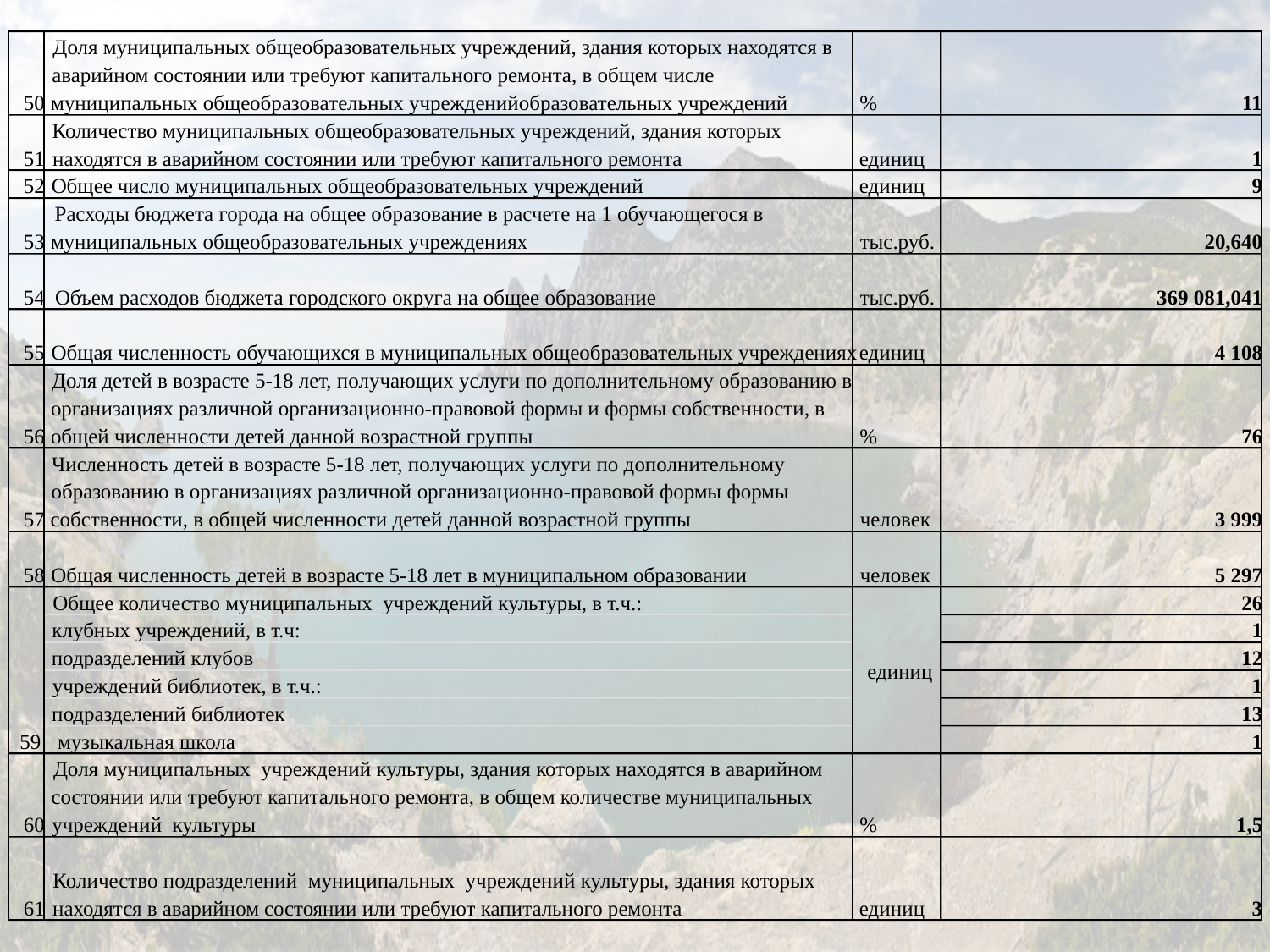

Доля муниципальных общеобразовательных учреждений, здания которых находятся в
аварийном состоянии или требуют капитального ремонта, в общем числе
50
муниципальных общеобразовательных учрежденийобразовательных учреждений
%
11

Количество муниципальных общеобразовательных учреждений, здания которых
51
находятся в аварийном состоянии или требуют капитального ремонта
единиц
1

52
Общее число муниципальных общеобразовательных учреждений
единиц
9

Расходы бюджета города на общее образование в расчете на 1 обучающегося в
53
муниципальных общеобразовательных учреждениях
тыс.руб.
20,640

54
Объем расходов бюджета городского округа на общее образование
тыс.руб.
369 081,041

55
Общая численность обучающихся в муниципальных общеобразовательных учреждениях
единиц
4 108

Доля детей в возрасте 5-18 лет, получающих услуги по дополнительному образованию в
организациях различной организационно-правовой формы и формы собственности, в
56
общей численности детей данной возрастной группы
%
76

Численность детей в возрасте 5-18 лет, получающих услуги по дополнительному
образованию в организациях различной организационно-правовой формы формы
57
собственности, в общей численности детей данной возрастной группы
человек
3 999

58
Общая численность детей в возрасте 5-18 лет в муниципальном образовании
человек
5 297

Общее количество муниципальных  учреждений культуры, в т.ч.:
26

клубных учреждений, в т.ч:
1

подразделений клубов
12
единиц

учреждений библиотек, в т.ч.:
1

подразделений библиотек
13

59
 музыкальная школа
1

Доля муниципальных  учреждений культуры, здания которых находятся в аварийном
состоянии или требуют капитального ремонта, в общем количестве муниципальных
60
учреждений  культуры
%
1,5

Количество подразделений  муниципальных  учреждений культуры, здания которых
61
находятся в аварийном состоянии или требуют капитального ремонта
единиц
3